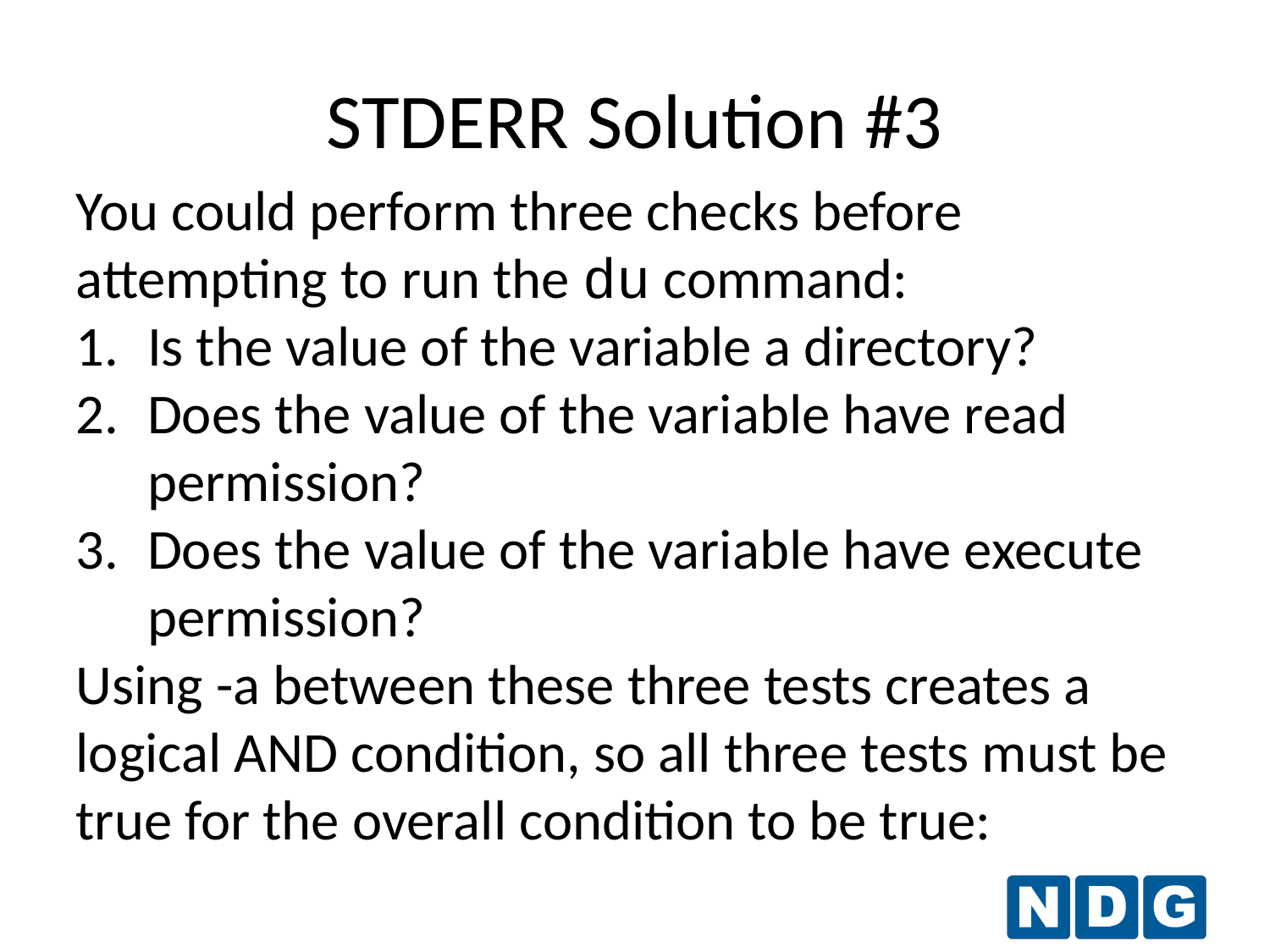

STDERR Solution #3
You could perform three checks before attempting to run the du command:
Is the value of the variable a directory?
Does the value of the variable have read permission?
Does the value of the variable have execute permission?
Using -a between these three tests creates a logical AND condition, so all three tests must be true for the overall condition to be true: